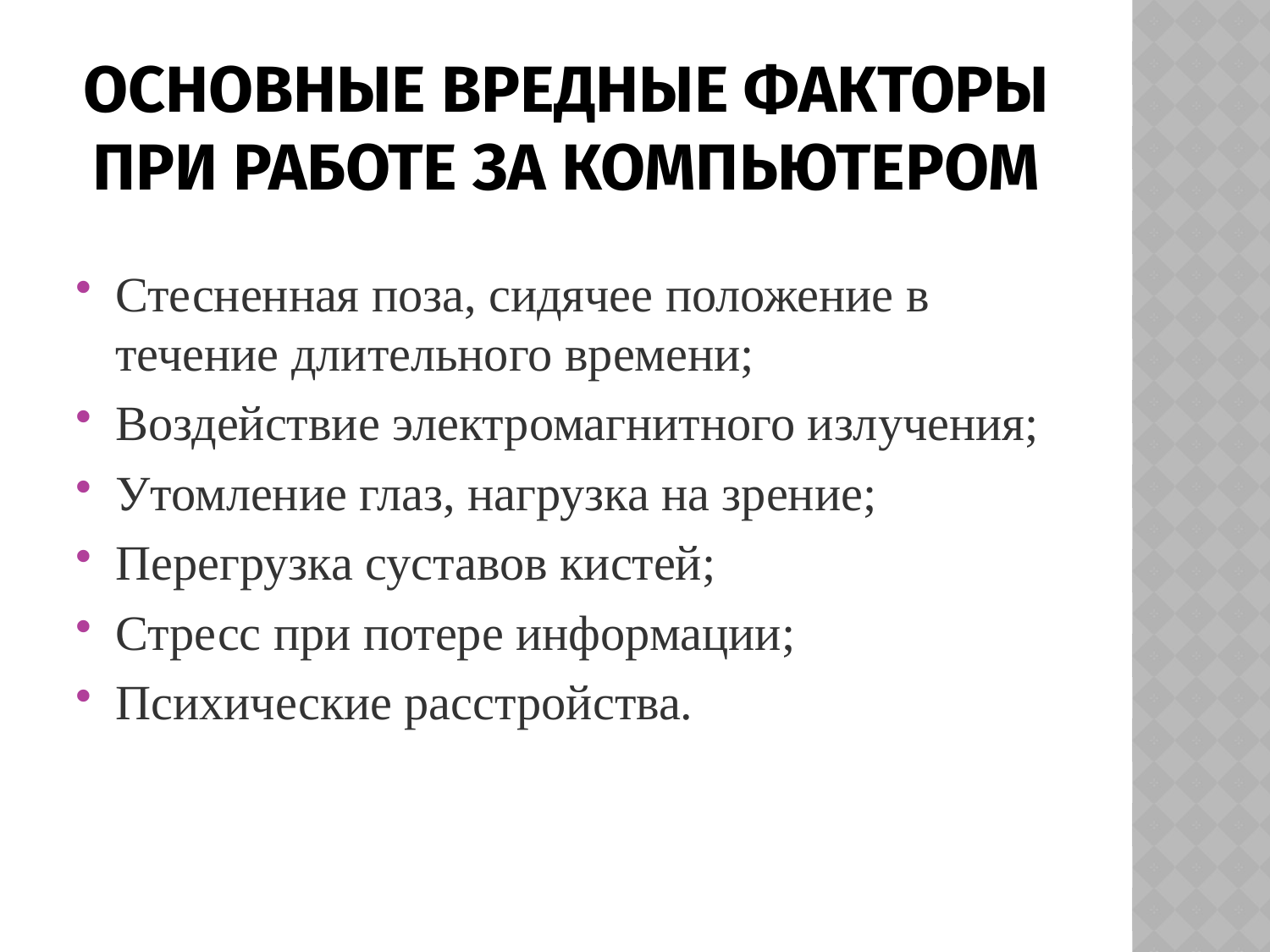

# Основные вредные факторы при работе за компьютером
Стесненная поза, сидячее положение в течение длительного времени;
Воздействие электромагнитного излучения;
Утомление глаз, нагрузка на зрение;
Перегрузка суставов кистей;
Стресс при потере информации;
Психические расстройства.